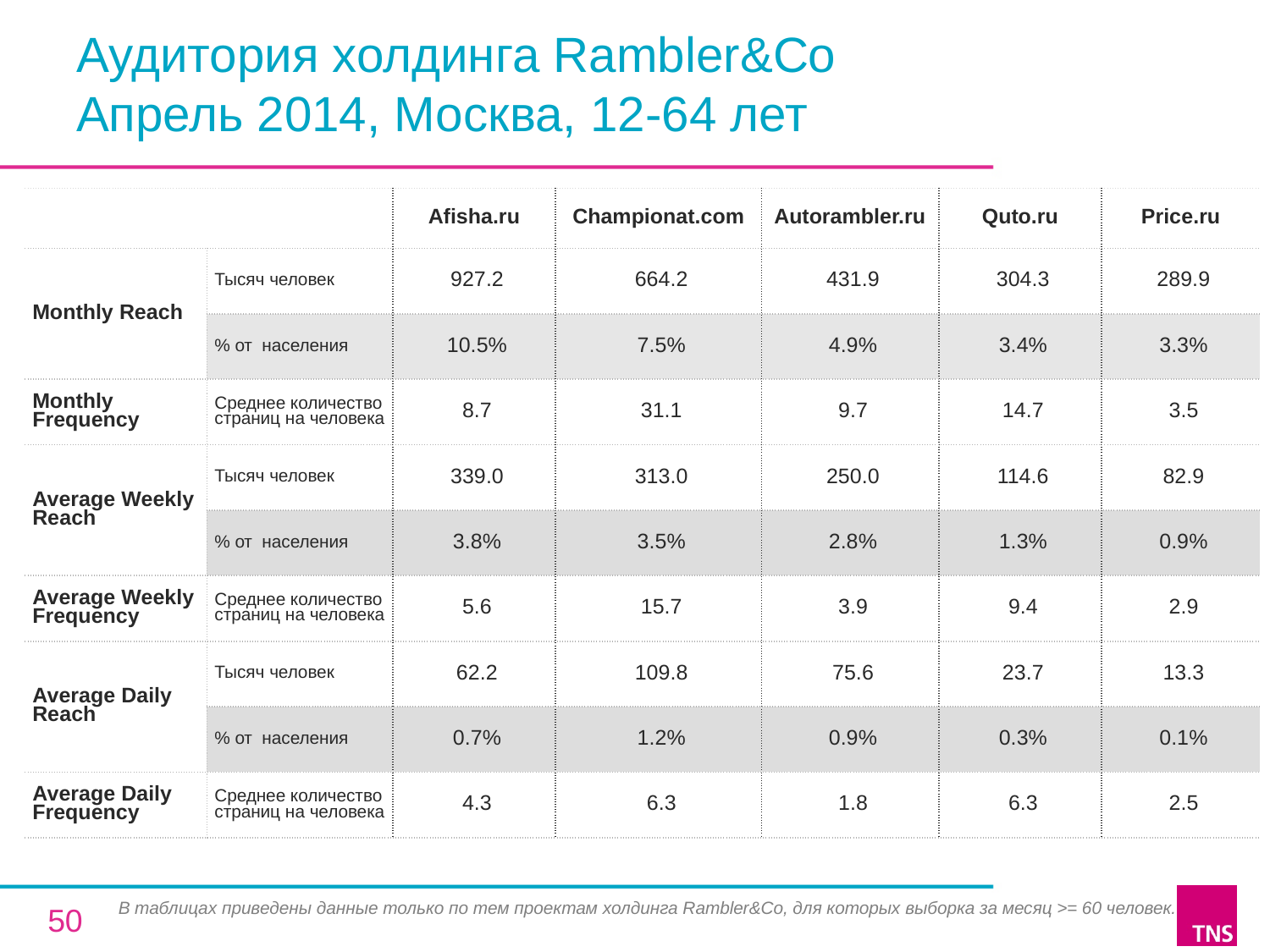

# Аудитория холдинга Rambler&Co Апрель 2014, Москва, 12-64 лет
|  |  | Afisha.ru | Championat.com | Autorambler.ru | Quto.ru | Price.ru |
| --- | --- | --- | --- | --- | --- | --- |
| Monthly Reach | Тысяч человек | 927.2 | 664.2 | 431.9 | 304.3 | 289.9 |
|  | % от населения | 10.5% | 7.5% | 4.9% | 3.4% | 3.3% |
| Monthly Frequency | Среднее количество страниц на человека | 8.7 | 31.1 | 9.7 | 14.7 | 3.5 |
| Average Weekly Reach | Тысяч человек | 339.0 | 313.0 | 250.0 | 114.6 | 82.9 |
|  | % от населения | 3.8% | 3.5% | 2.8% | 1.3% | 0.9% |
| Average Weekly Frequency | Среднее количество страниц на человека | 5.6 | 15.7 | 3.9 | 9.4 | 2.9 |
| Average Daily Reach | Тысяч человек | 62.2 | 109.8 | 75.6 | 23.7 | 13.3 |
|  | % от населения | 0.7% | 1.2% | 0.9% | 0.3% | 0.1% |
| Average Daily Frequency | Среднее количество страниц на человека | 4.3 | 6.3 | 1.8 | 6.3 | 2.5 |
В таблицах приведены данные только по тем проектам холдинга Rambler&Co, для которых выборка за месяц >= 60 человек.
50